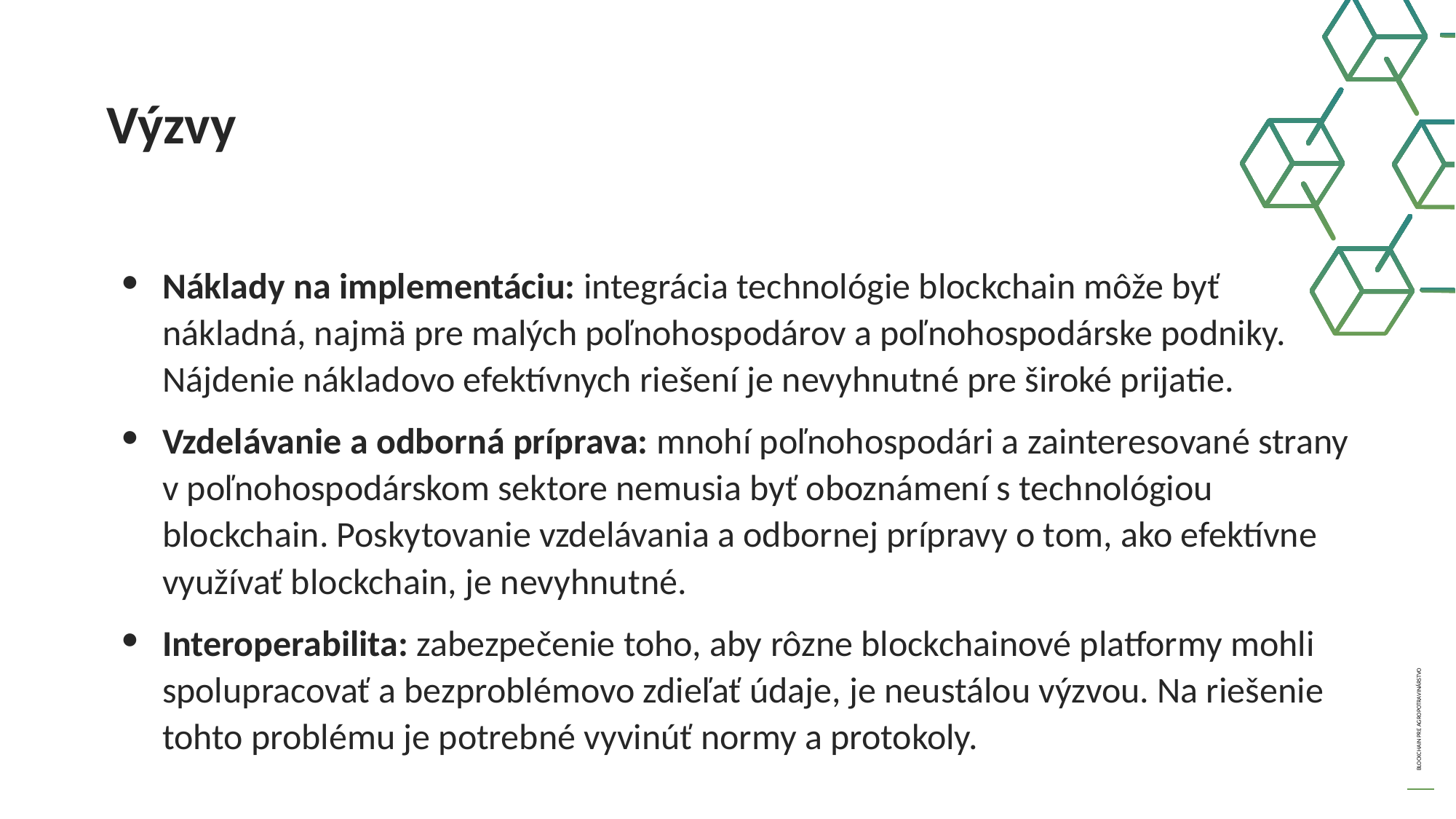

Výzvy
Náklady na implementáciu: integrácia technológie blockchain môže byť nákladná, najmä pre malých poľnohospodárov a poľnohospodárske podniky. Nájdenie nákladovo efektívnych riešení je nevyhnutné pre široké prijatie.
Vzdelávanie a odborná príprava: mnohí poľnohospodári a zainteresované strany v poľnohospodárskom sektore nemusia byť oboznámení s technológiou blockchain. Poskytovanie vzdelávania a odbornej prípravy o tom, ako efektívne využívať blockchain, je nevyhnutné.
Interoperabilita: zabezpečenie toho, aby rôzne blockchainové platformy mohli spolupracovať a bezproblémovo zdieľať údaje, je neustálou výzvou. Na riešenie tohto problému je potrebné vyvinúť normy a protokoly.